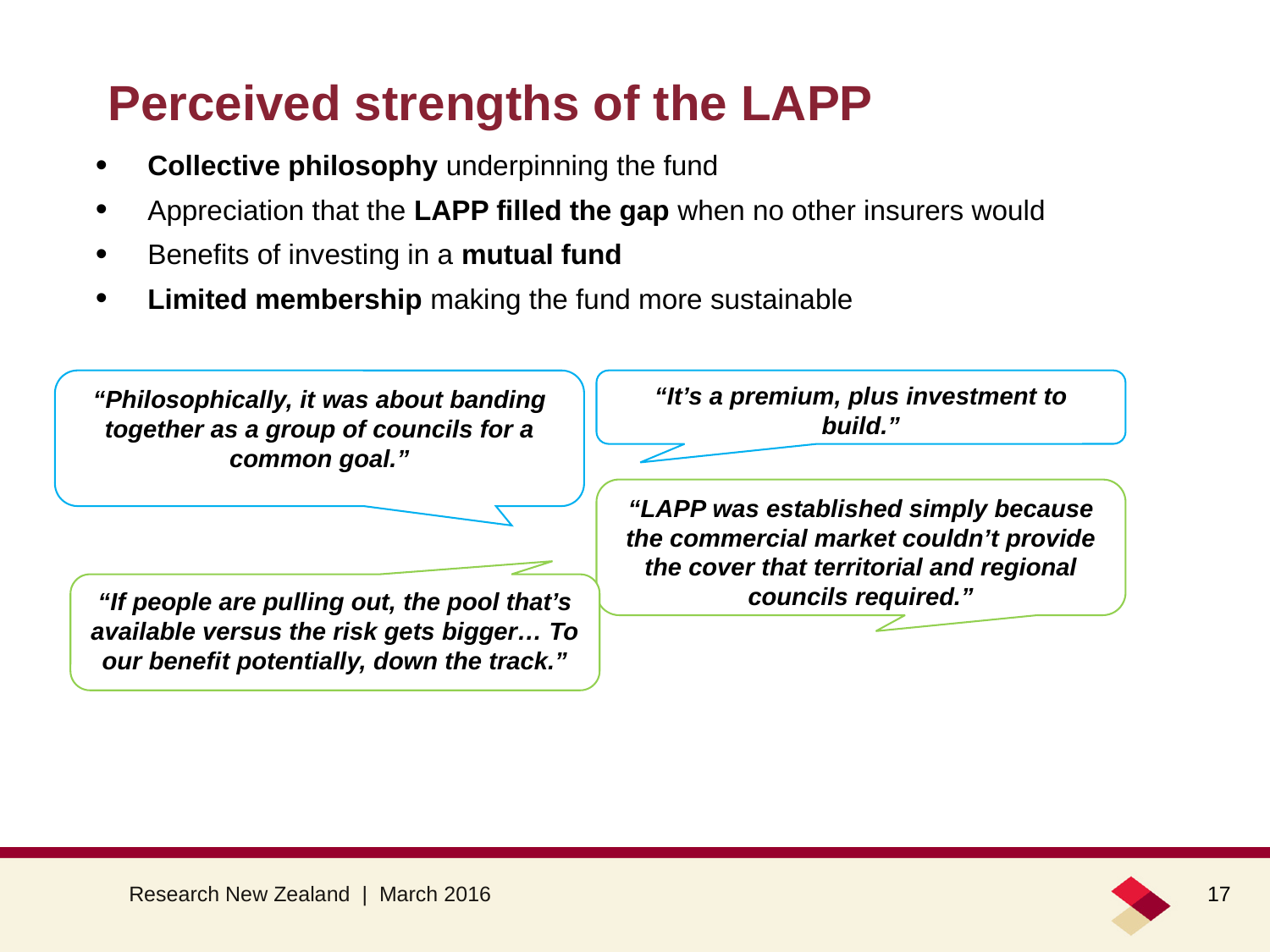

# Perceived strengths of the LAPP
Collective philosophy underpinning the fund
Appreciation that the LAPP filled the gap when no other insurers would
Benefits of investing in a mutual fund
Limited membership making the fund more sustainable
“Philosophically, it was about banding together as a group of councils for a common goal.”
“It’s a premium, plus investment to build.”
“LAPP was established simply because the commercial market couldn’t provide the cover that territorial and regional councils required.”
“If people are pulling out, the pool that’s available versus the risk gets bigger… To our benefit potentially, down the track.”